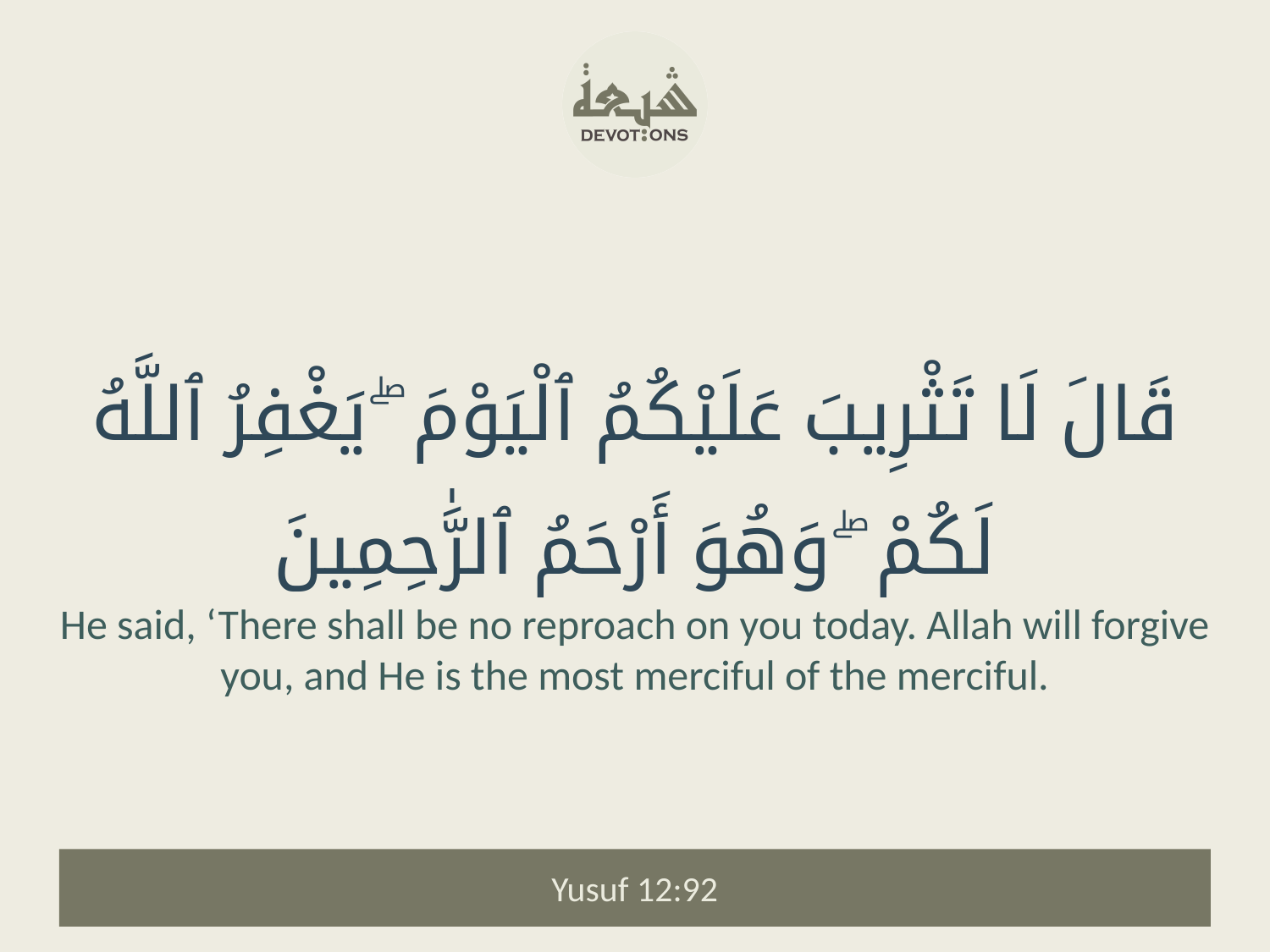

قَالَ لَا تَثْرِيبَ عَلَيْكُمُ ٱلْيَوْمَ ۖ يَغْفِرُ ٱللَّهُ لَكُمْ ۖ وَهُوَ أَرْحَمُ ٱلرَّٰحِمِينَ
He said, ‘There shall be no reproach on you today. Allah will forgive you, and He is the most merciful of the merciful.
Yusuf 12:92